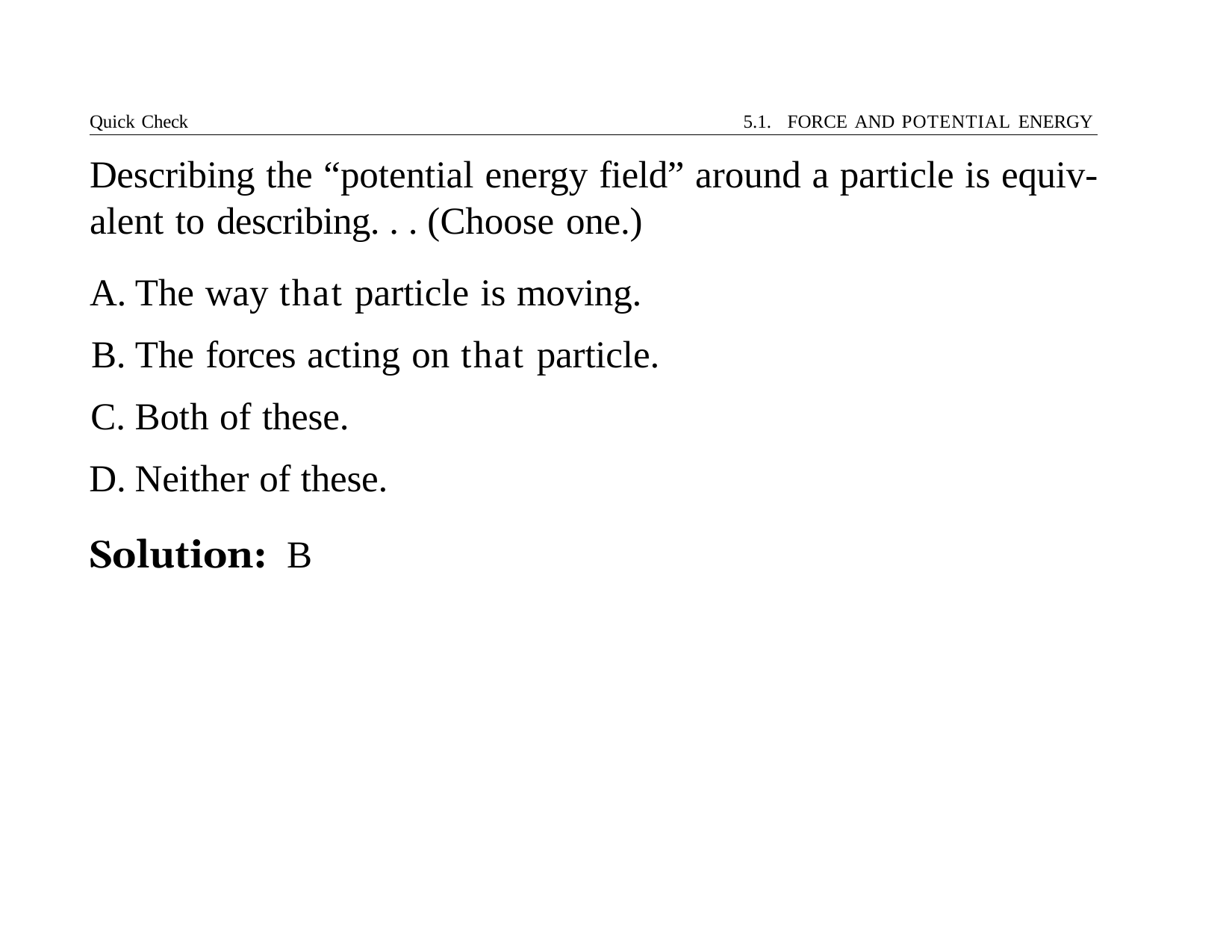

Quick Check	5.1.  FORCE AND POTENTIAL ENERGY

# Describing the “potential energy field” around a particle is equiv- alent to describing. . . (Choose one.)
The way that particle is moving.
The forces acting on that particle.
Both of these.
Neither of these.
Solution:	B